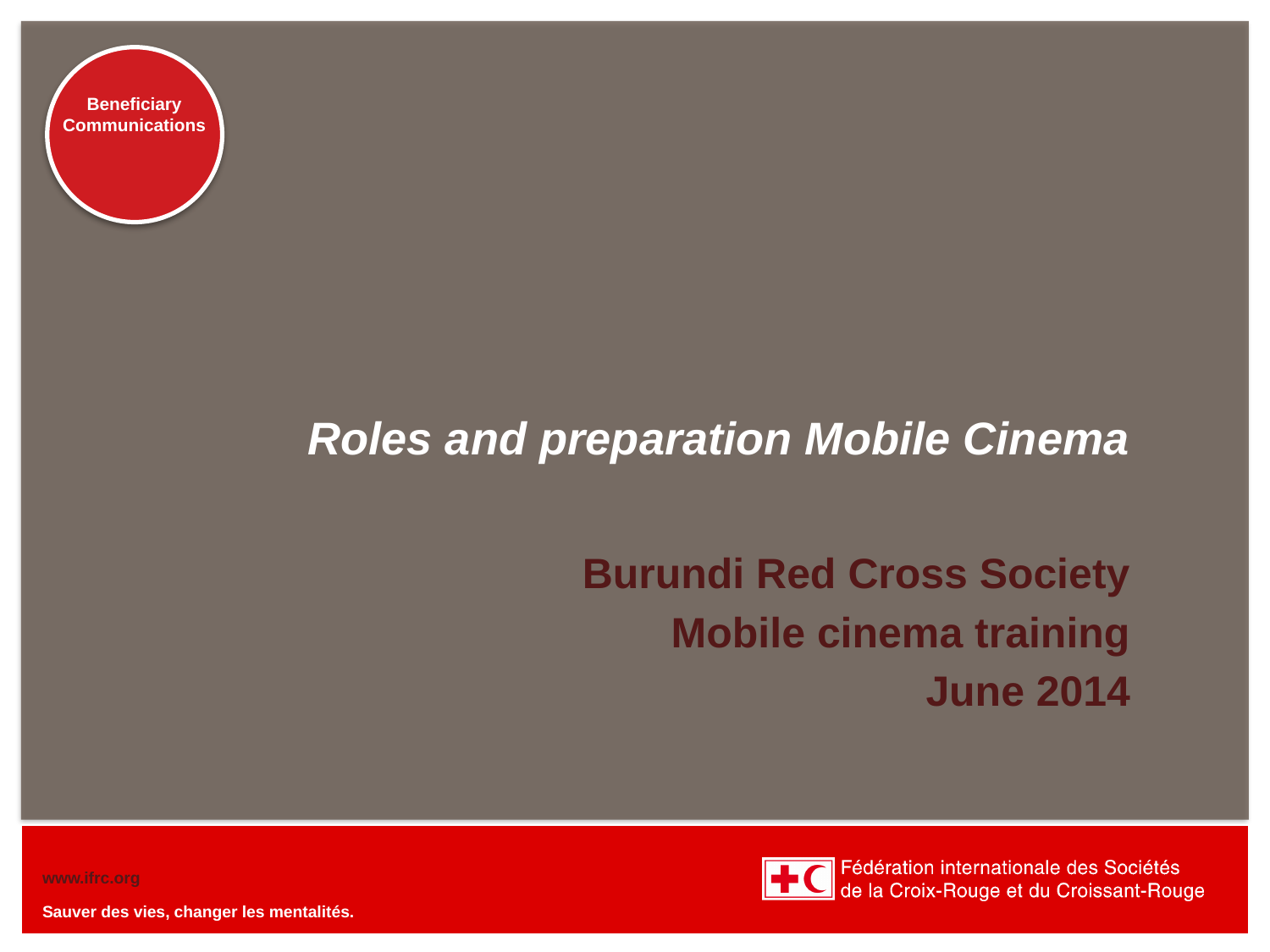

# Roles and preparation Mobile Cinema
Burundi Red Cross Society
Mobile cinema training
June 2014